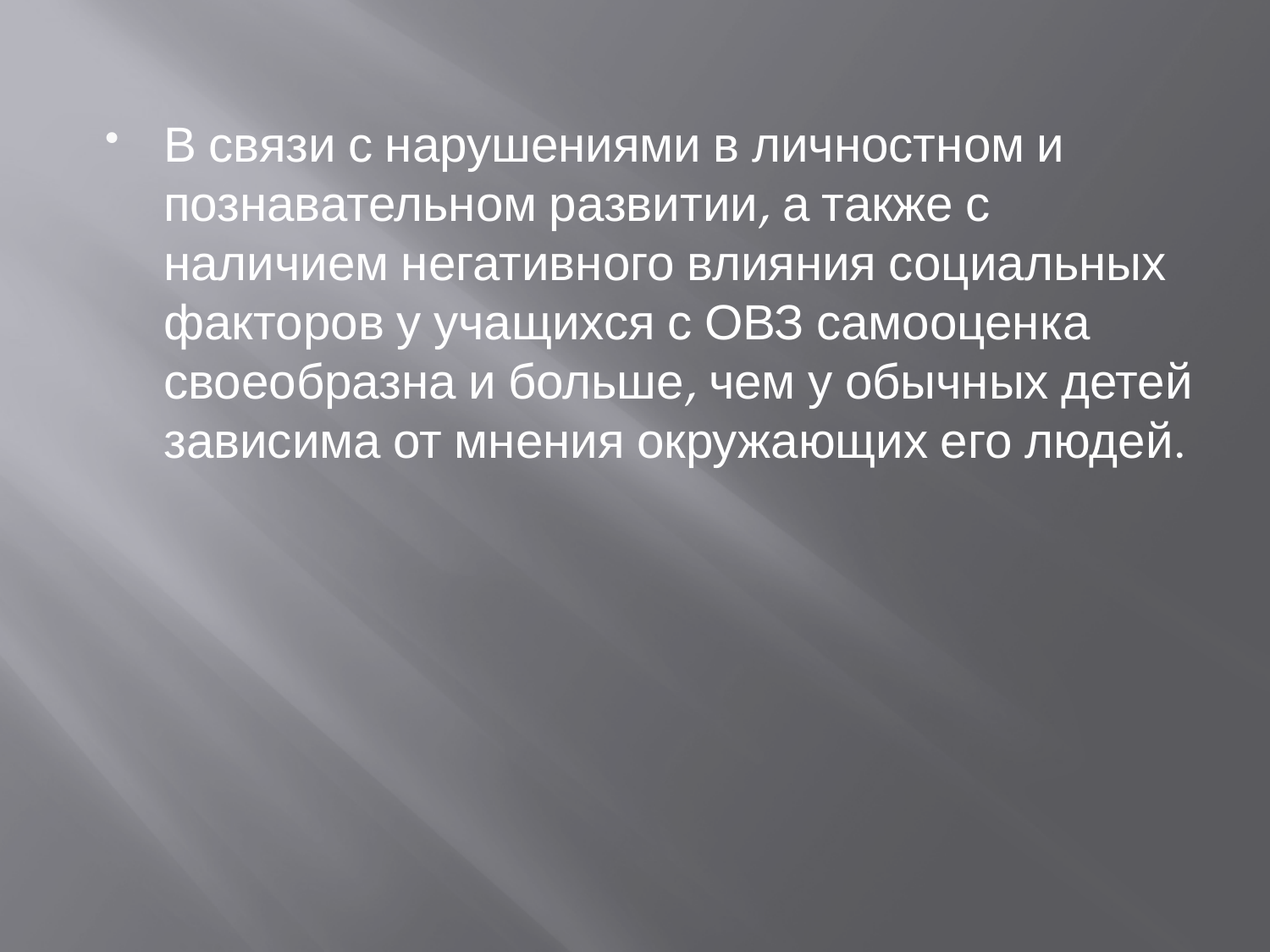

В связи с нарушениями в личностном и познавательном развитии, а также с наличием негативного влияния социальных факторов у учащихся с ОВЗ самооценка своеобразна и больше, чем у обычных детей зависима от мнения окружающих его людей.